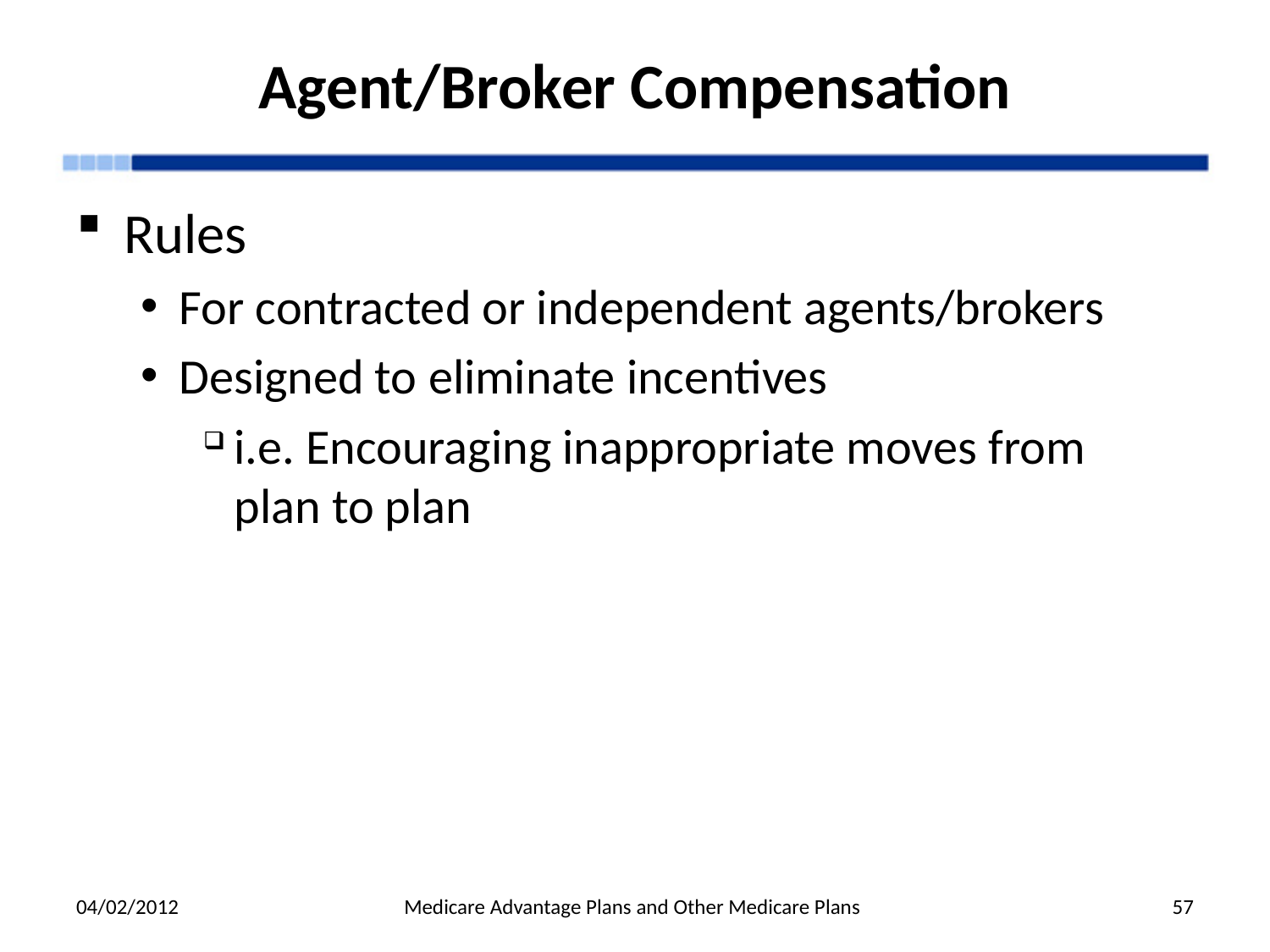

# Agent/Broker Compensation
Rules
For contracted or independent agents/brokers
Designed to eliminate incentives
i.e. Encouraging inappropriate moves from
plan to plan
04/02/2012
Medicare Advantage Plans and Other Medicare Plans
57